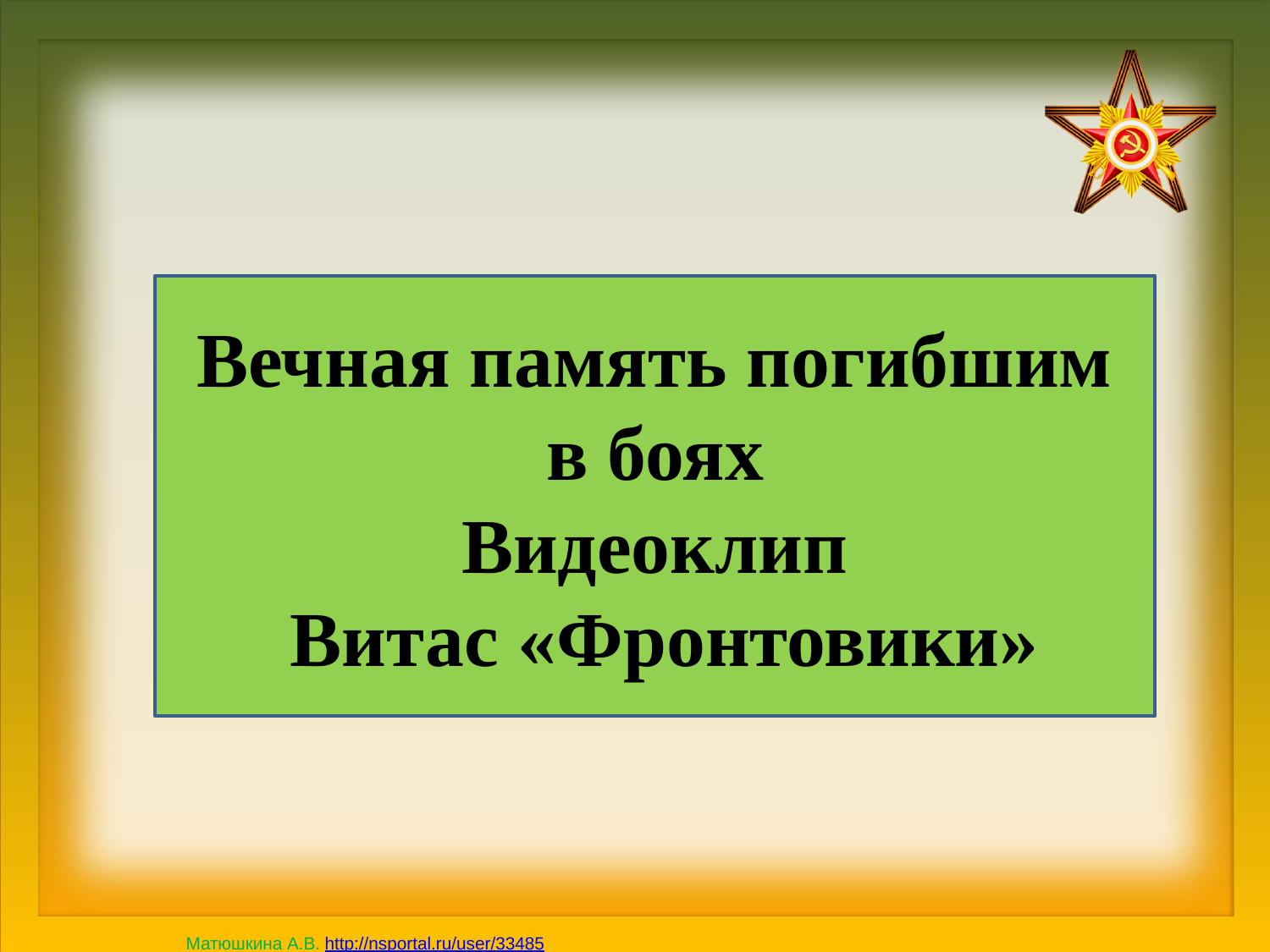

Вечная память погибшим в боях
Видеоклип
 Витас «Фронтовики»